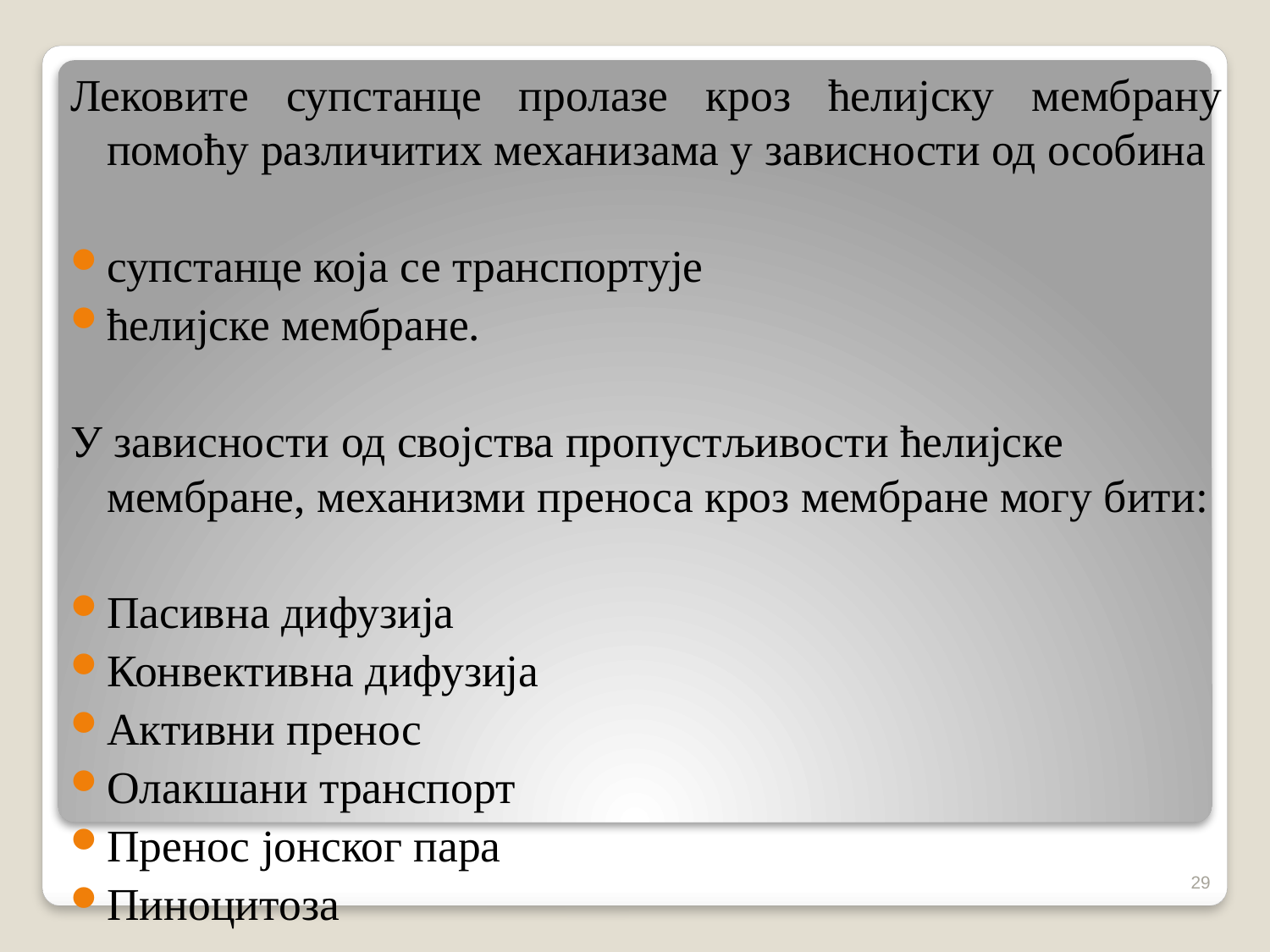

Лековите супстанце пролазе кроз ћелијску мембрану помоћу различитих механизама у зависности од особина

супстанце која се транспортује
ћелијске мембране.

У зависности од својства пропустљивости ћелијске мембране, механизми преноса кроз мембране могу бити:

Пасивна дифузија
Конвективна дифузија
Активни пренос
Олакшани транспорт
Пренос јонског пара
Пиноцитоза

29